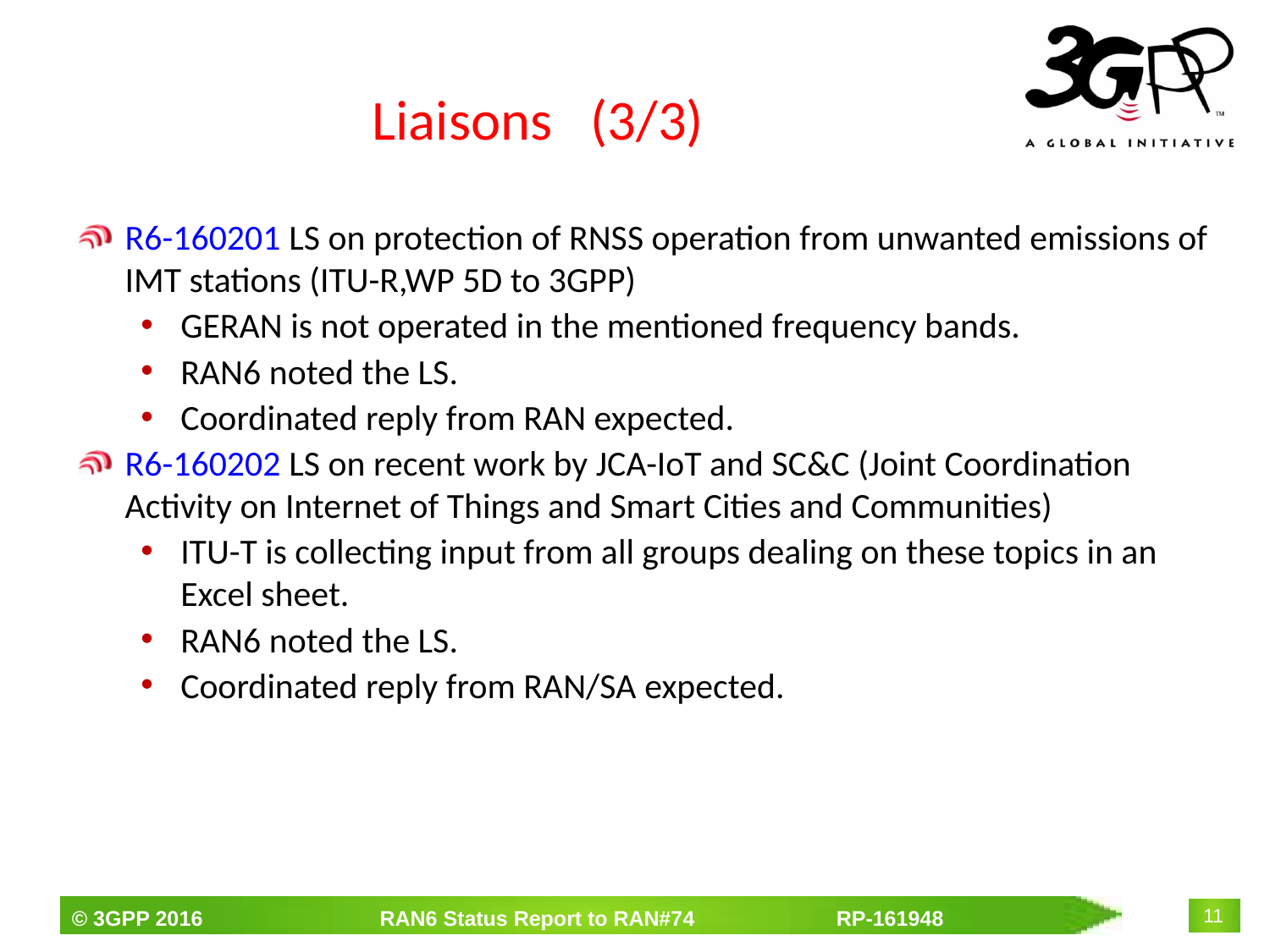

# Liaisons   (3/3)
R6-160201 LS on protection of RNSS operation from unwanted emissions of IMT stations (ITU-R,WP 5D to 3GPP)
GERAN is not operated in the mentioned frequency bands.
RAN6 noted the LS.
Coordinated reply from RAN expected.
R6-160202 LS on recent work by JCA-IoT and SC&C (Joint Coordination Activity on Internet of Things and Smart Cities and Communities)
ITU-T is collecting input from all groups dealing on these topics in an Excel sheet.
RAN6 noted the LS.
Coordinated reply from RAN/SA expected.